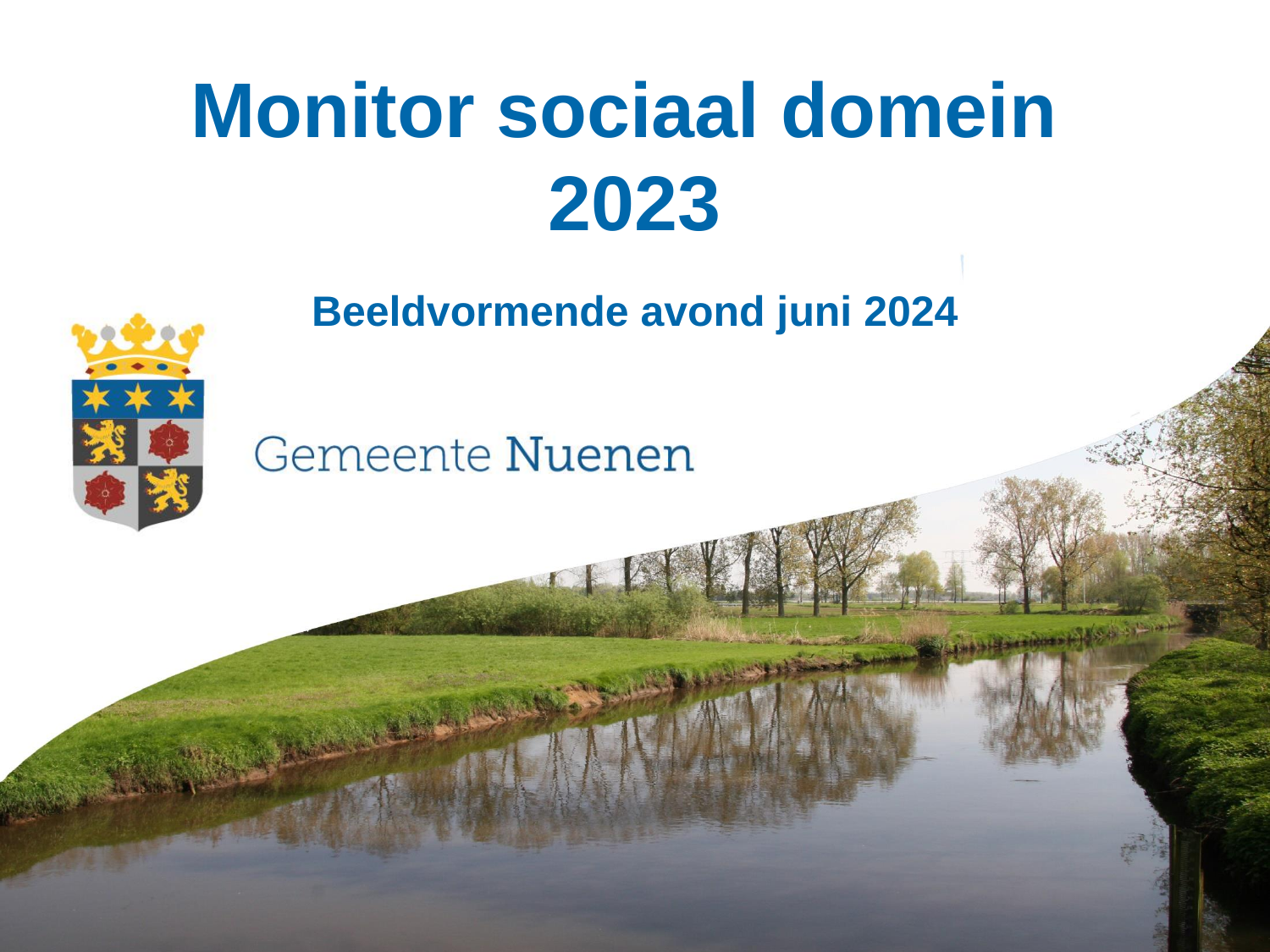

# Monitor sociaal domein 2023 Beeldvormende avond juni 2024